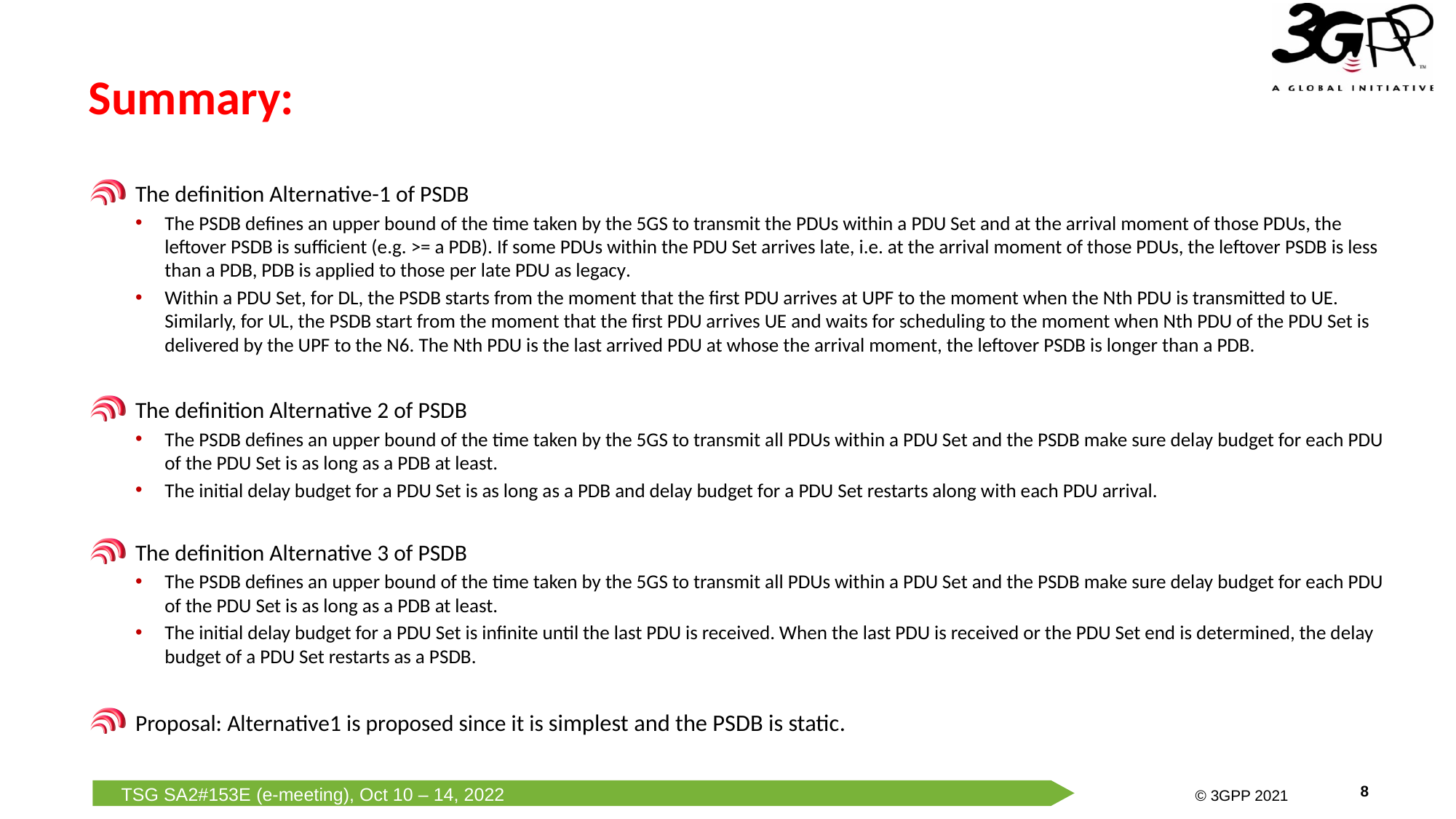

# Summary:
The definition Alternative-1 of PSDB
The PSDB defines an upper bound of the time taken by the 5GS to transmit the PDUs within a PDU Set and at the arrival moment of those PDUs, the leftover PSDB is sufficient (e.g. >= a PDB). If some PDUs within the PDU Set arrives late, i.e. at the arrival moment of those PDUs, the leftover PSDB is less than a PDB, PDB is applied to those per late PDU as legacy.
Within a PDU Set, for DL, the PSDB starts from the moment that the first PDU arrives at UPF to the moment when the Nth PDU is transmitted to UE. Similarly, for UL, the PSDB start from the moment that the first PDU arrives UE and waits for scheduling to the moment when Nth PDU of the PDU Set is delivered by the UPF to the N6. The Nth PDU is the last arrived PDU at whose the arrival moment, the leftover PSDB is longer than a PDB.

The definition Alternative 2 of PSDB
The PSDB defines an upper bound of the time taken by the 5GS to transmit all PDUs within a PDU Set and the PSDB make sure delay budget for each PDU of the PDU Set is as long as a PDB at least.
The initial delay budget for a PDU Set is as long as a PDB and delay budget for a PDU Set restarts along with each PDU arrival.

The definition Alternative 3 of PSDB
The PSDB defines an upper bound of the time taken by the 5GS to transmit all PDUs within a PDU Set and the PSDB make sure delay budget for each PDU of the PDU Set is as long as a PDB at least.
The initial delay budget for a PDU Set is infinite until the last PDU is received. When the last PDU is received or the PDU Set end is determined, the delay budget of a PDU Set restarts as a PSDB.

Proposal: Alternative1 is proposed since it is simplest and the PSDB is static.